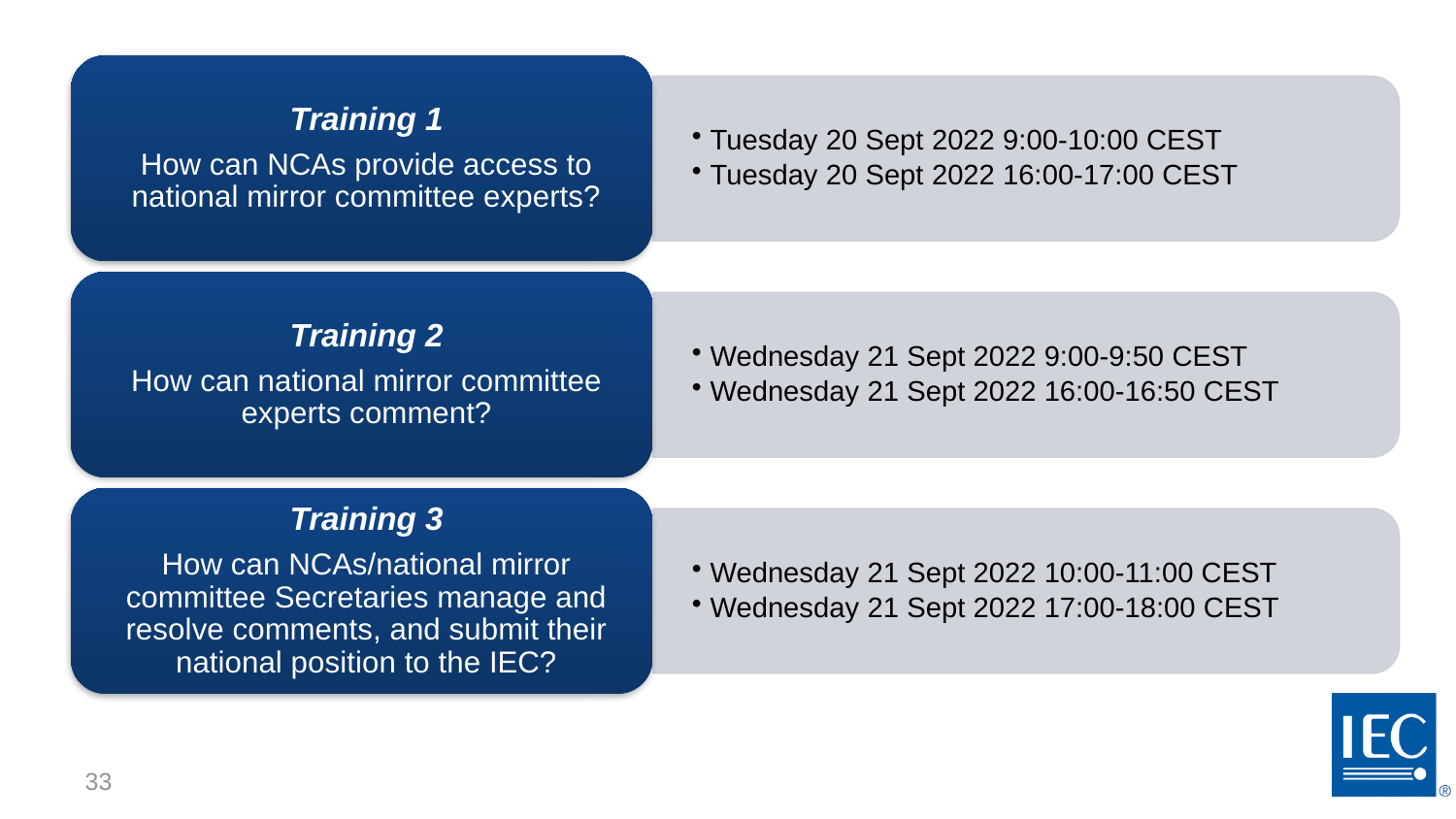

Tuesday 20 Sept 2022 9:00-10:00 CEST
Tuesday 20 Sept 2022 16:00-17:00 CEST
Training 1
How can NCAs provide access to national mirror committee experts?
Wednesday 21 Sept 2022 9:00-9:50 CEST
Wednesday 21 Sept 2022 16:00-16:50 CEST
Training 2
How can national mirror committee experts comment?
Wednesday 21 Sept 2022 10:00-11:00 CEST
Wednesday 21 Sept 2022 17:00-18:00 CEST
Training 3
How can NCAs/national mirror committee Secretaries manage and resolve comments, and submit their national position to the IEC?
33